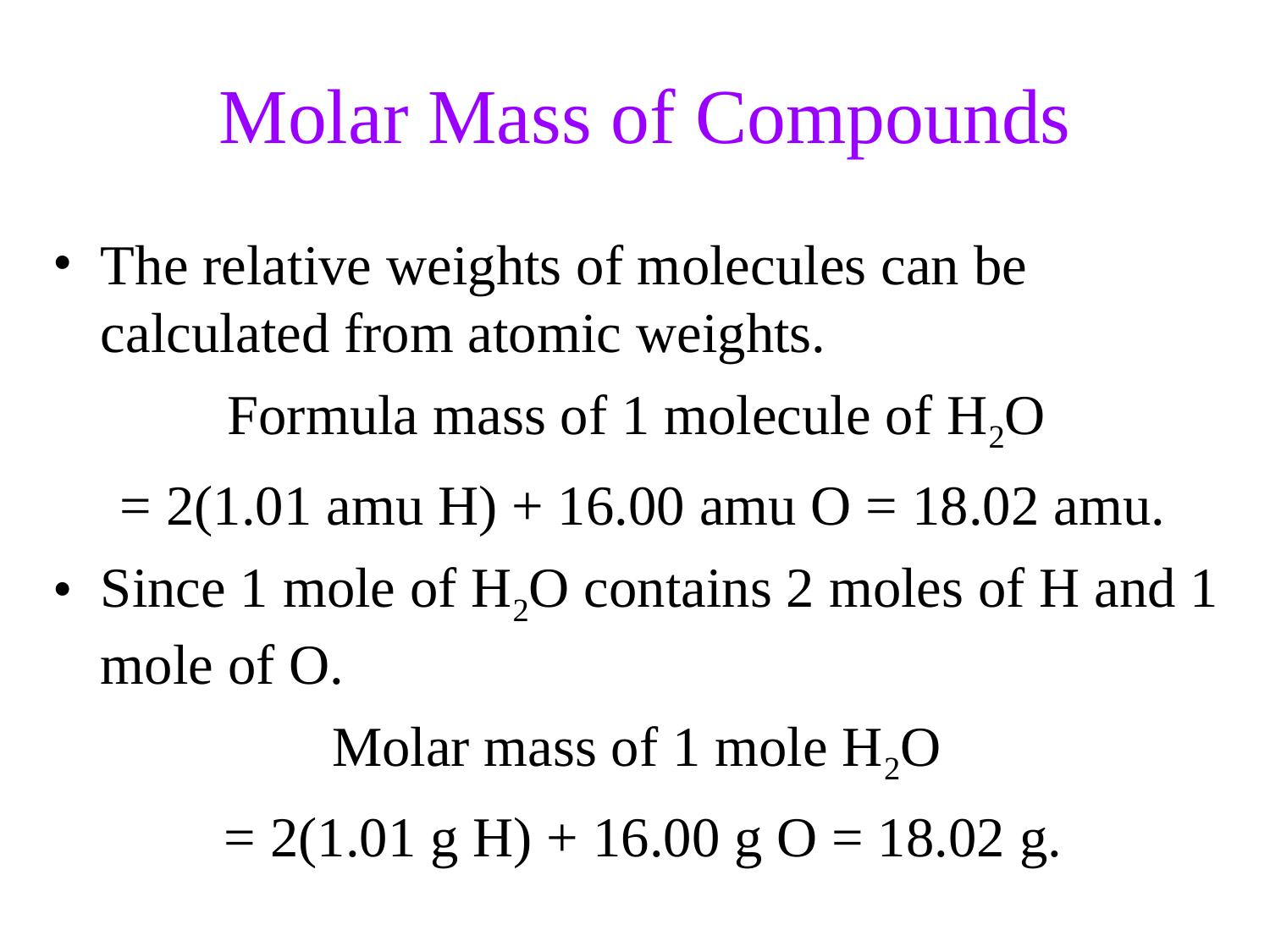

Molar Mass of Compounds
The relative weights of molecules can be calculated from atomic weights.
Formula mass of 1 molecule of H2O
= 2(1.01 amu H) + 16.00 amu O = 18.02 amu.
Since 1 mole of H2O contains 2 moles of H and 1 mole of O.
Molar mass of 1 mole H2O
= 2(1.01 g H) + 16.00 g O = 18.02 g.